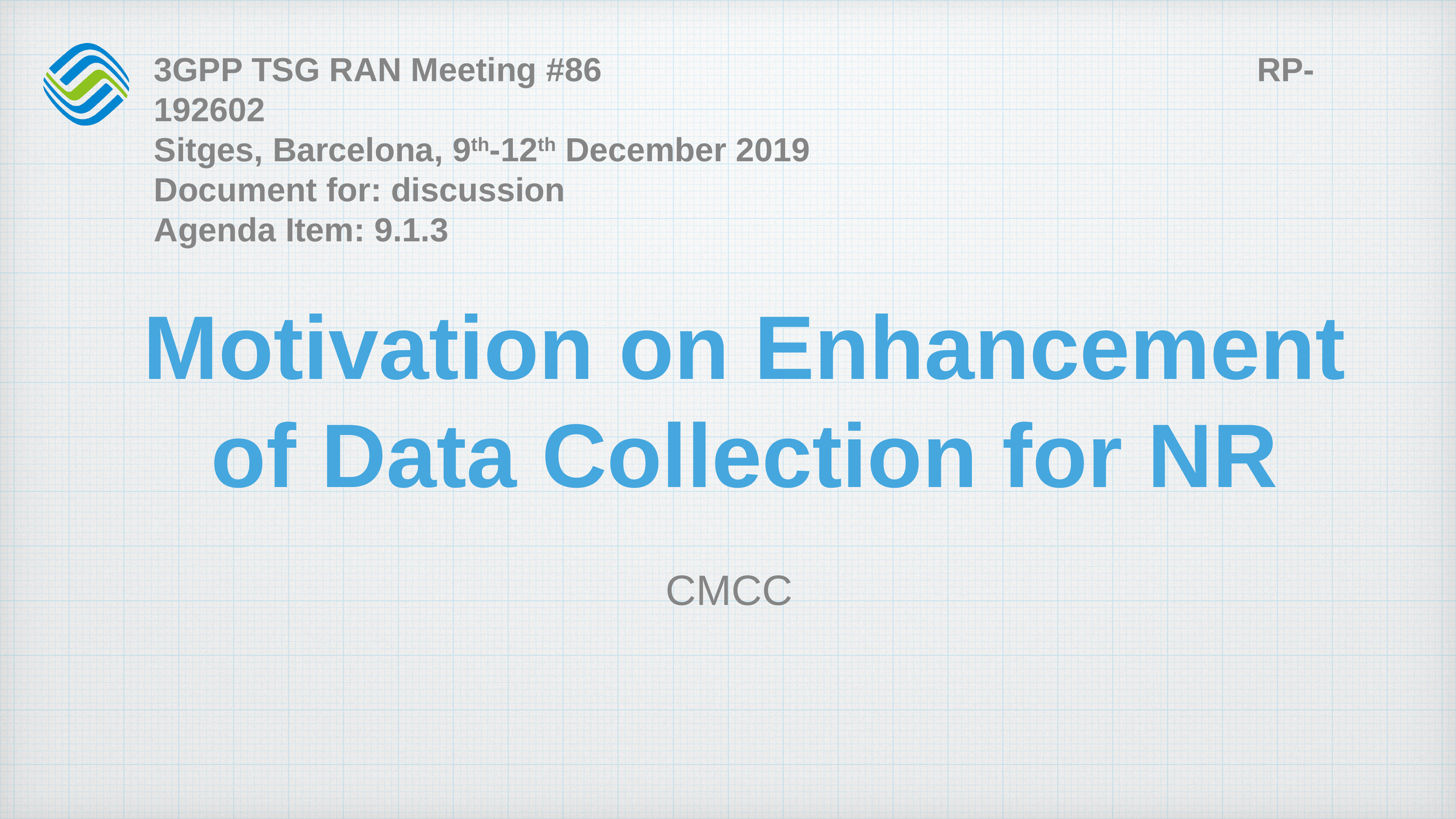

3GPP TSG RAN Meeting #86	                                                                  RP-192602
Sitges, Barcelona, 9th-12th December 2019
Document for: discussion
Agenda Item: 9.1.3
# Motivation on Enhancement of Data Collection for NR
CMCC